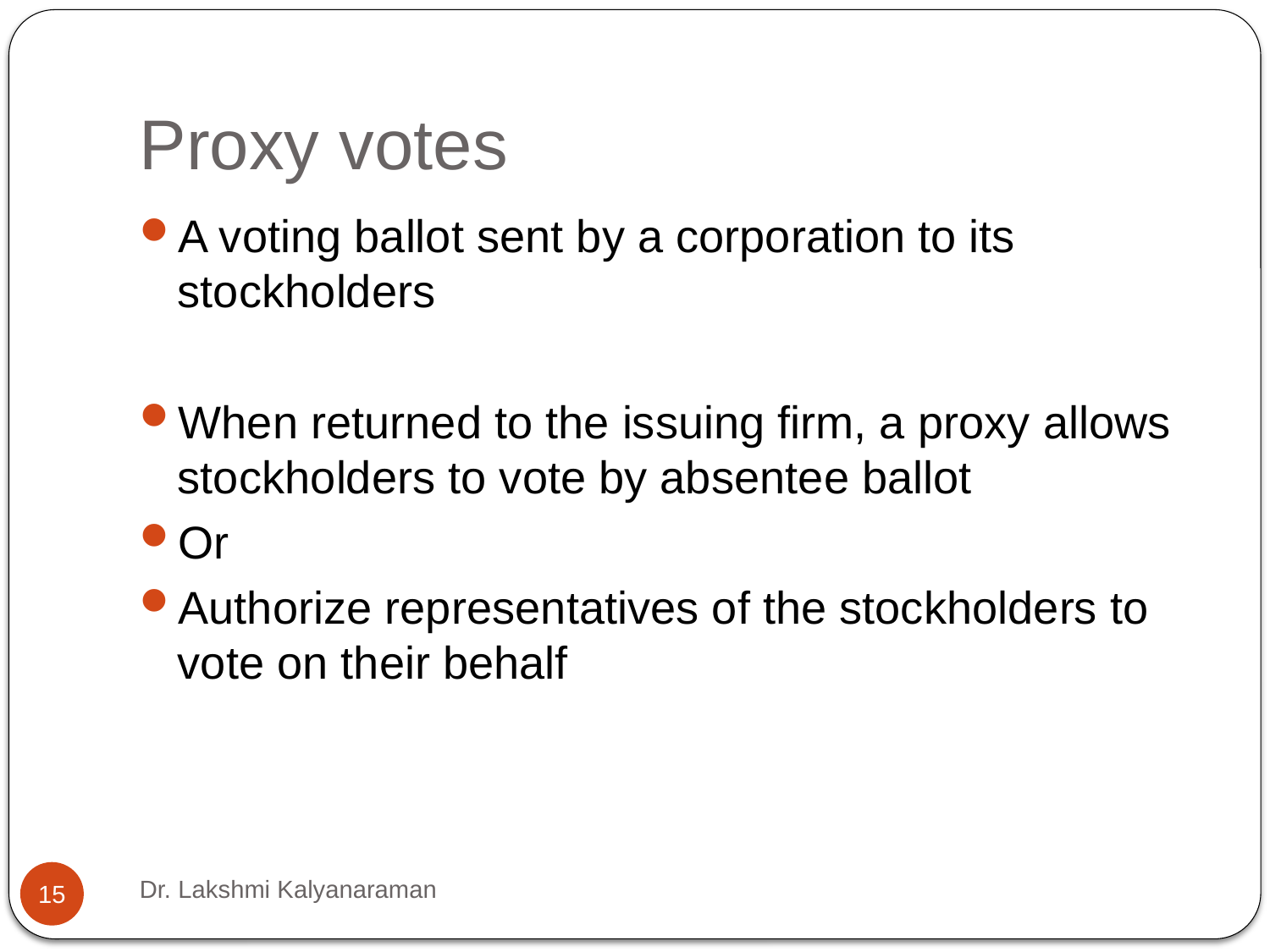

# Proxy votes
A voting ballot sent by a corporation to its stockholders

When returned to the issuing firm, a proxy allows stockholders to vote by absentee ballot
Or
Authorize representatives of the stockholders to vote on their behalf
Dr. Lakshmi Kalyanaraman
15